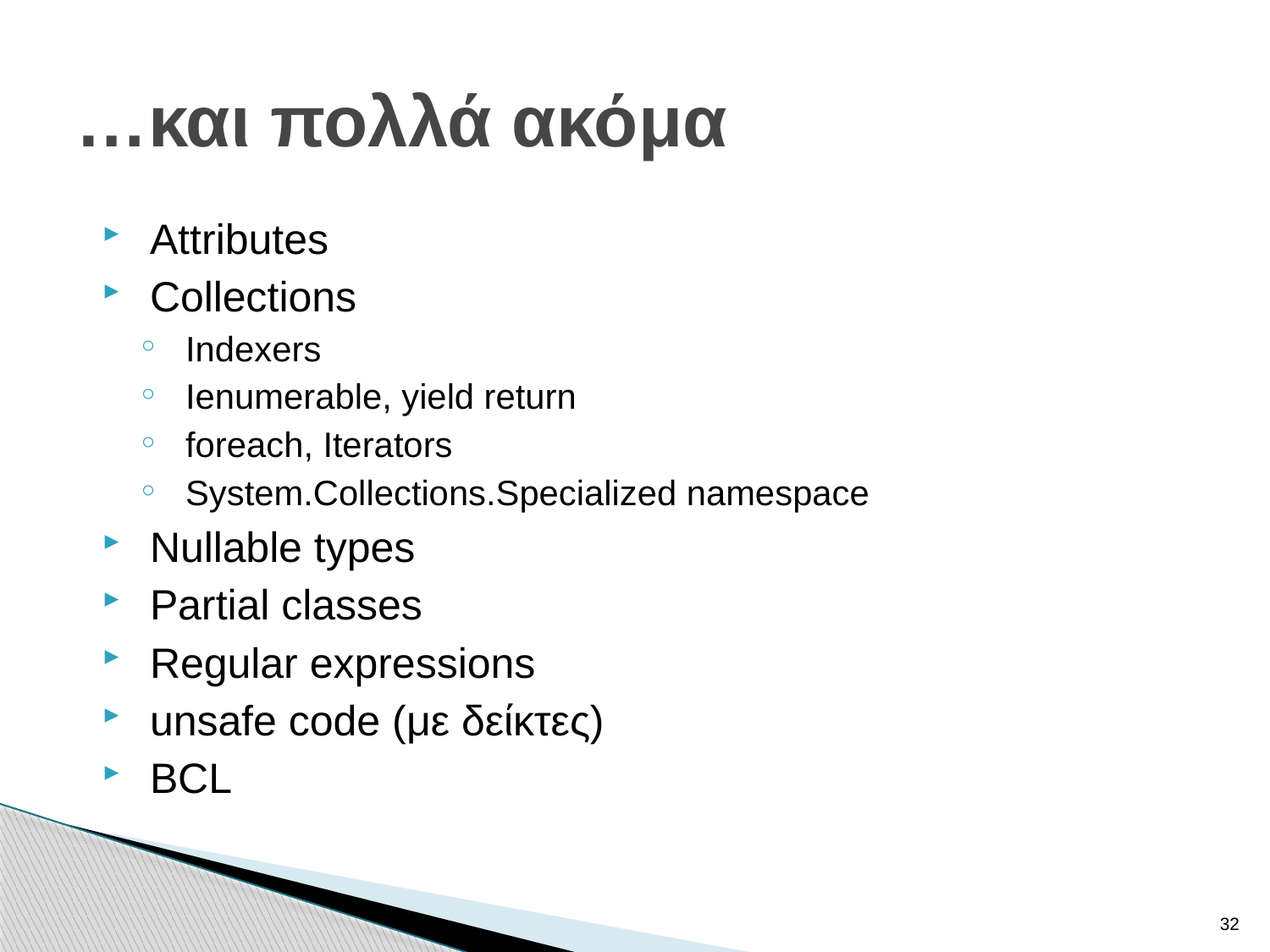

# …και πολλά ακόμα
Attributes
Collections
Indexers
Ienumerable, yield return
foreach, Iterators
System.Collections.Specialized namespace
Nullable types
Partial classes
Regular expressions
unsafe code (με δείκτες)
BCL
32